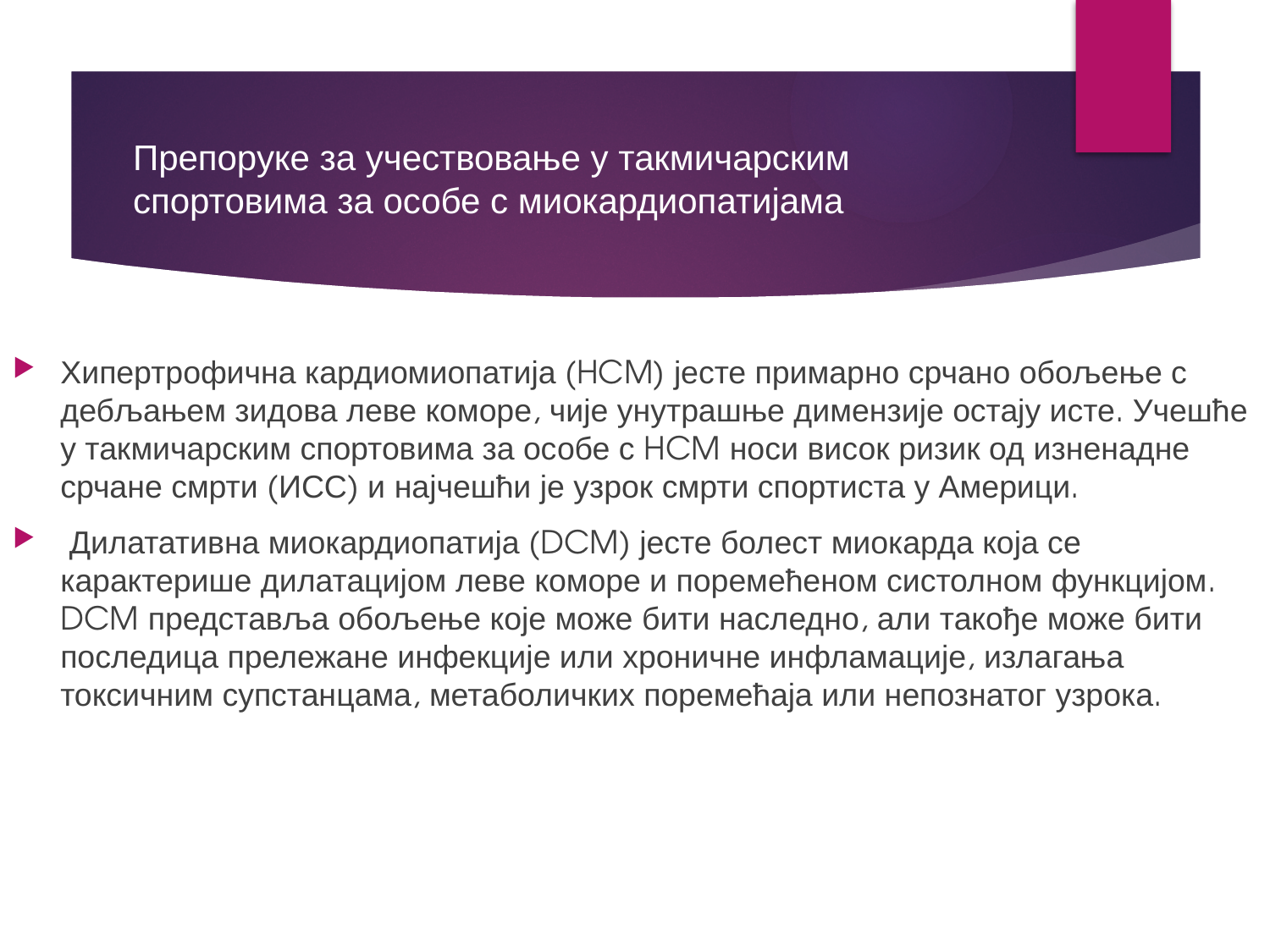

# Препоруке за учествовање у такмичарским спортовима за особе с миокардиопатијама
Хипертрофична кардиомиопатија (HCM) јесте примарно срчано обољење с дебљањем зидова леве коморе, чије унутрашње димензије остају исте. Учешће у такмичарским спортовима за особе с HCM носи висок ризик од изненадне срчане смрти (ИСС) и најчешћи је узрок смрти спортиста у Америци.
 Дилатативна миокардиопатија (DCM) јесте болест миокарда која се карактерише дилатацијом леве коморе и поремећеном систолном функцијом. DCM представља обољење које може бити наследно, али такође може бити последица прележане инфекције или хроничне инфламације, излагања токсичним супстанцама, метаболичких поремећаја или непознатог узрока.